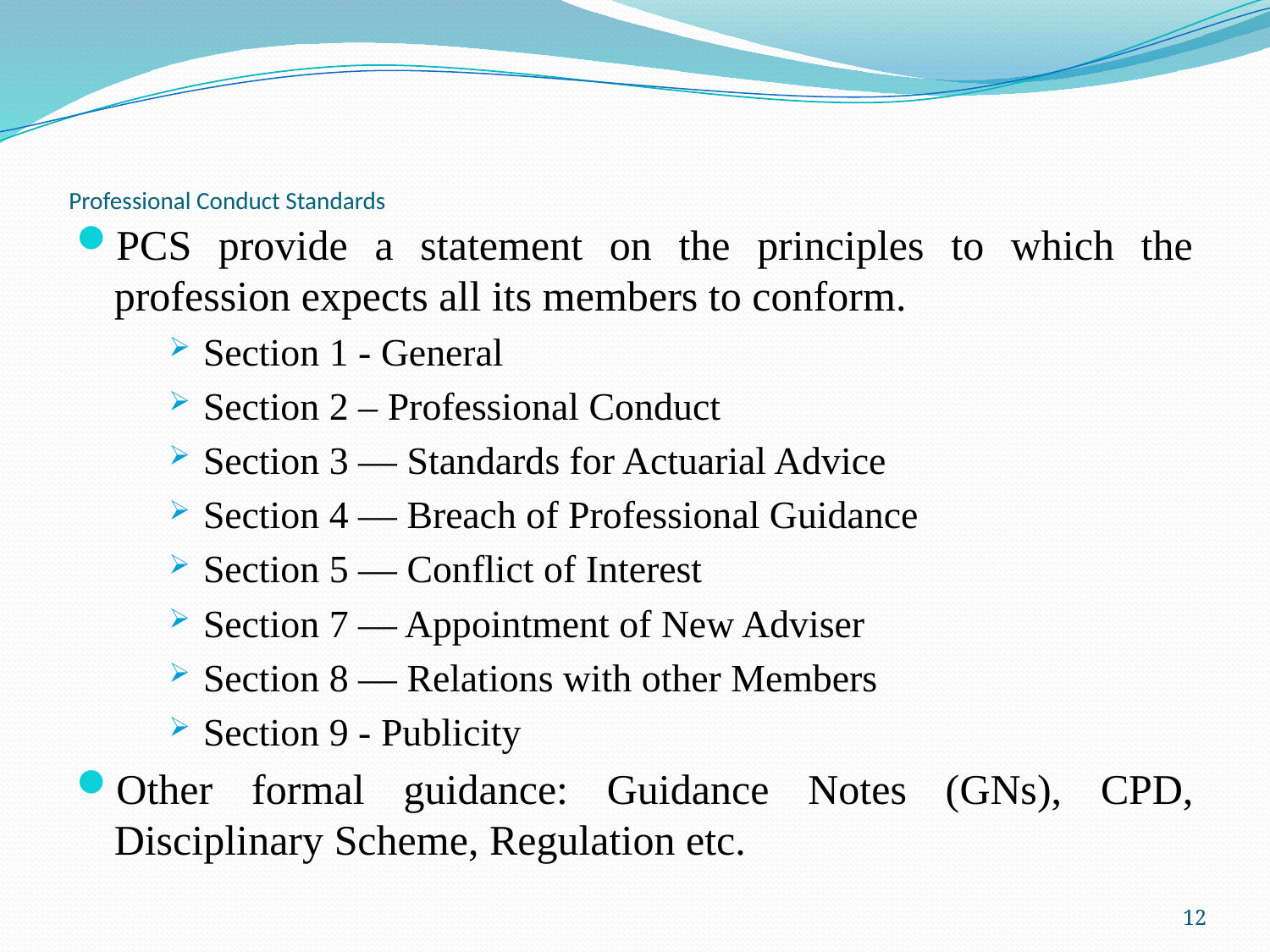

# Professional Conduct Standards
PCS provide a statement on the principles to which the profession expects all its members to conform.
Section 1 - General
Section 2 – Professional Conduct
Section 3 — Standards for Actuarial Advice
Section 4 — Breach of Professional Guidance
Section 5 — Conflict of Interest
Section 7 — Appointment of New Adviser
Section 8 — Relations with other Members
Section 9 - Publicity
Other formal guidance: Guidance Notes (GNs), CPD, Disciplinary Scheme, Regulation etc.

12